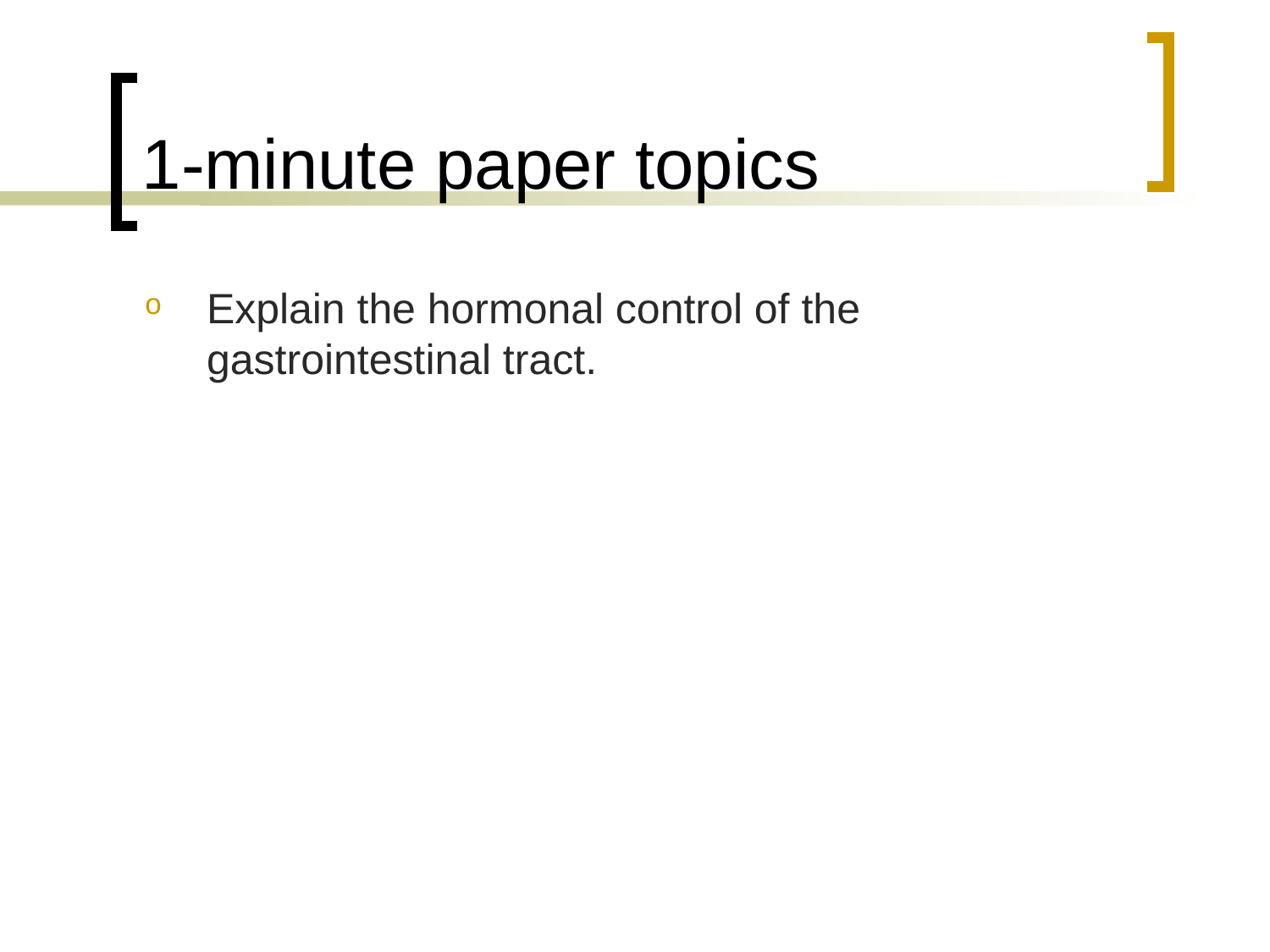

# 1-minute paper topics
Explain the hormonal control of the gastrointestinal tract.